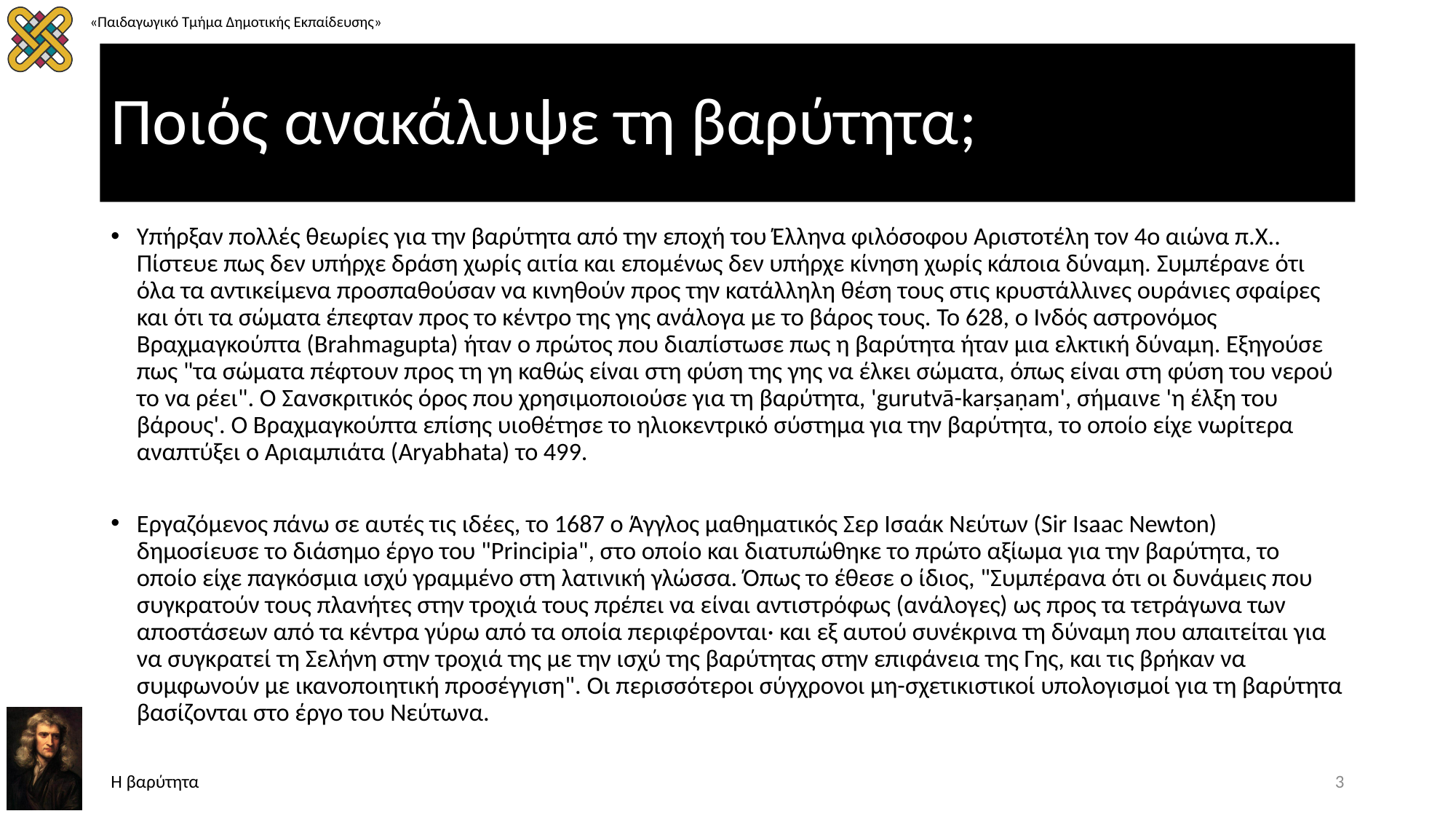

# Ποιός ανακάλυψε τη βαρύτητα;
Υπήρξαν πολλές θεωρίες για την βαρύτητα από την εποχή του Έλληνα φιλόσοφου Αριστοτέλη τον 4ο αιώνα π.Χ.. Πίστευε πως δεν υπήρχε δράση χωρίς αιτία και επομένως δεν υπήρχε κίνηση χωρίς κάποια δύναμη. Συμπέρανε ότι όλα τα αντικείμενα προσπαθούσαν να κινηθούν προς την κατάλληλη θέση τους στις κρυστάλλινες ουράνιες σφαίρες και ότι τα σώματα έπεφταν προς το κέντρο της γης ανάλογα με το βάρος τους. Το 628, ο Ινδός αστρονόμος Βραχμαγκούπτα (Brahmagupta) ήταν ο πρώτος που διαπίστωσε πως η βαρύτητα ήταν μια ελκτική δύναμη. Εξηγούσε πως "τα σώματα πέφτουν προς τη γη καθώς είναι στη φύση της γης να έλκει σώματα, όπως είναι στη φύση του νερού το να ρέει". Ο Σανσκριτικός όρος που χρησιμοποιούσε για τη βαρύτητα, 'gurutvā-karṣaṇam', σήμαινε 'η έλξη του βάρους'. Ο Βραχμαγκούπτα επίσης υιοθέτησε το ηλιοκεντρικό σύστημα για την βαρύτητα, το οποίο είχε νωρίτερα αναπτύξει ο Αριαμπιάτα (Aryabhata) το 499.

Εργαζόμενος πάνω σε αυτές τις ιδέες, το 1687 ο Άγγλος μαθηματικός Σερ Ισαάκ Νεύτων (Sir Isaac Newton) δημοσίευσε το διάσημο έργο του "Principia", στο οποίο και διατυπώθηκε το πρώτο αξίωμα για την βαρύτητα, το οποίο είχε παγκόσμια ισχύ γραμμένο στη λατινική γλώσσα. Όπως το έθεσε ο ίδιος, "Συμπέρανα ότι οι δυνάμεις που συγκρατούν τους πλανήτες στην τροχιά τους πρέπει να είναι αντιστρόφως (ανάλογες) ως προς τα τετράγωνα των αποστάσεων από τα κέντρα γύρω από τα οποία περιφέρονται· και εξ αυτού συνέκρινα τη δύναμη που απαιτείται για να συγκρατεί τη Σελήνη στην τροχιά της με την ισχύ της βαρύτητας στην επιφάνεια της Γης, και τις βρήκαν να συμφωνούν με ικανοποιητική προσέγγιση". Οι περισσότεροι σύγχρονοι μη-σχετικιστικοί υπολογισμοί για τη βαρύτητα βασίζονται στο έργο του Νεύτωνα.
H βαρύτητα
3